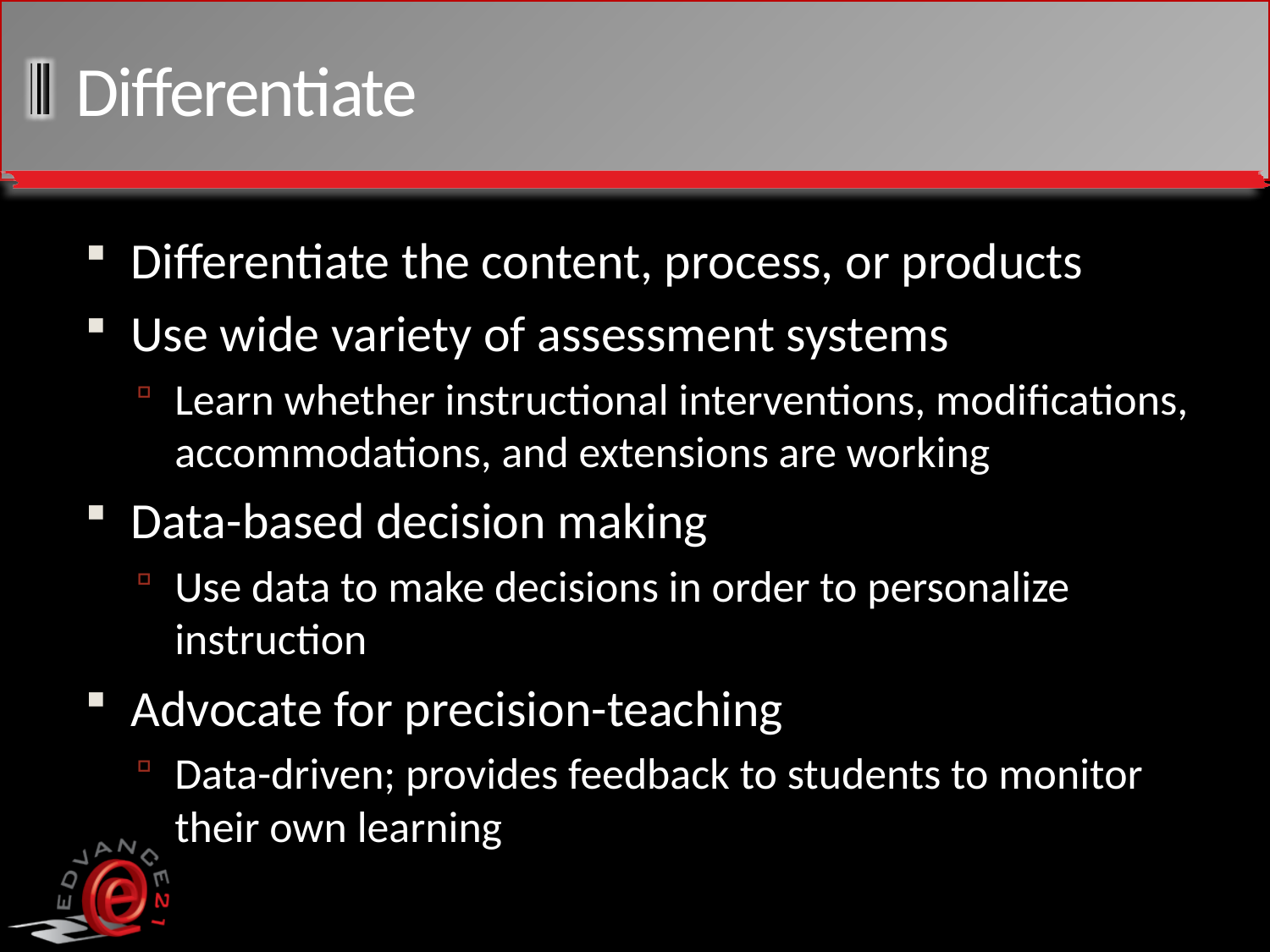

# Differentiate
Differentiate the content, process, or products
Use wide variety of assessment systems
Learn whether instructional interventions, modifications, accommodations, and extensions are working
Data-based decision making
Use data to make decisions in order to personalize instruction
Advocate for precision-teaching
Data-driven; provides feedback to students to monitor their own learning